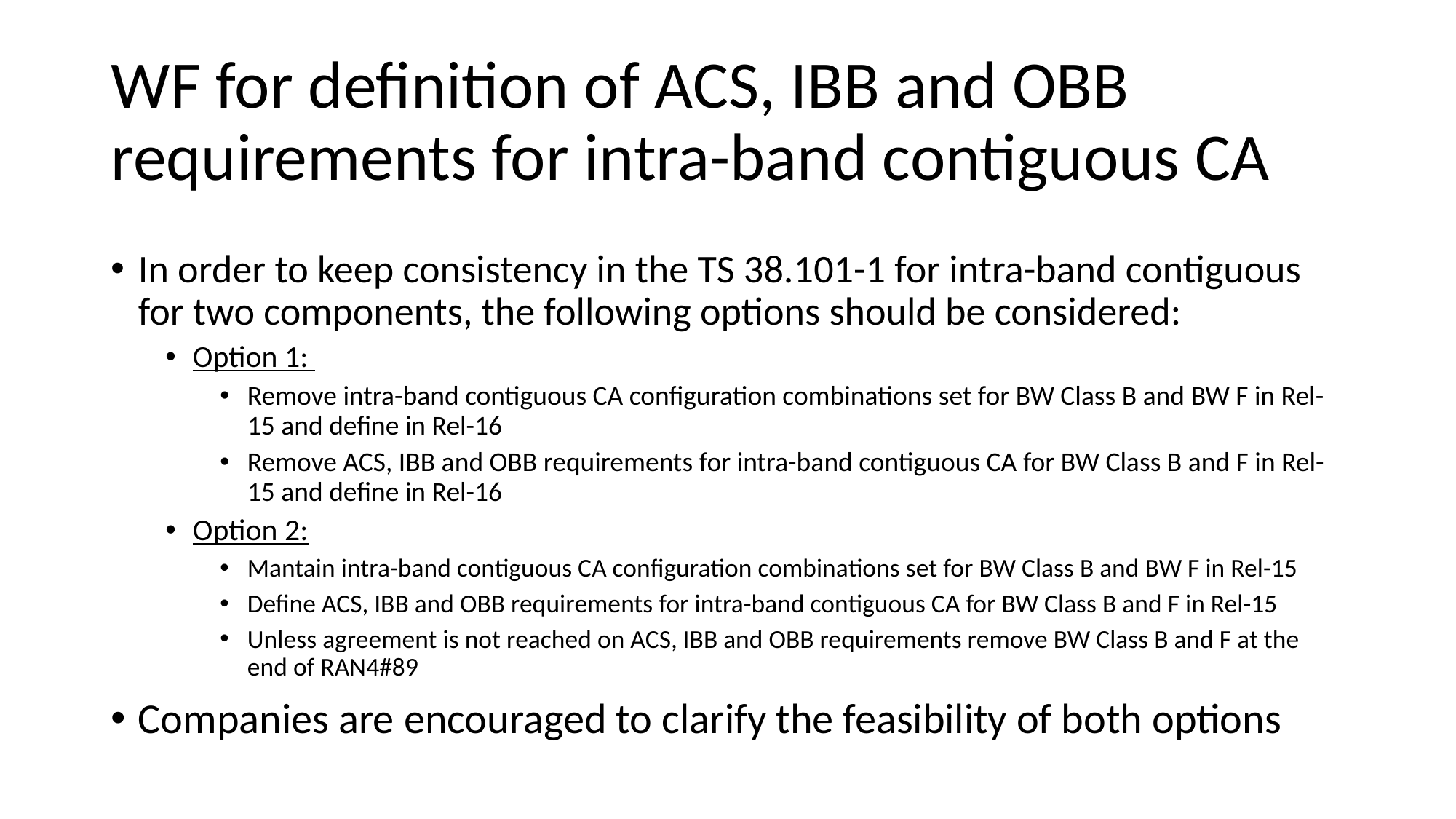

# WF for definition of ACS, IBB and OBB requirements for intra-band contiguous CA
In order to keep consistency in the TS 38.101-1 for intra-band contiguous for two components, the following options should be considered:
Option 1:
Remove intra-band contiguous CA configuration combinations set for BW Class B and BW F in Rel-15 and define in Rel-16
Remove ACS, IBB and OBB requirements for intra-band contiguous CA for BW Class B and F in Rel-15 and define in Rel-16
Option 2:
Mantain intra-band contiguous CA configuration combinations set for BW Class B and BW F in Rel-15
Define ACS, IBB and OBB requirements for intra-band contiguous CA for BW Class B and F in Rel-15
Unless agreement is not reached on ACS, IBB and OBB requirements remove BW Class B and F at the end of RAN4#89
Companies are encouraged to clarify the feasibility of both options